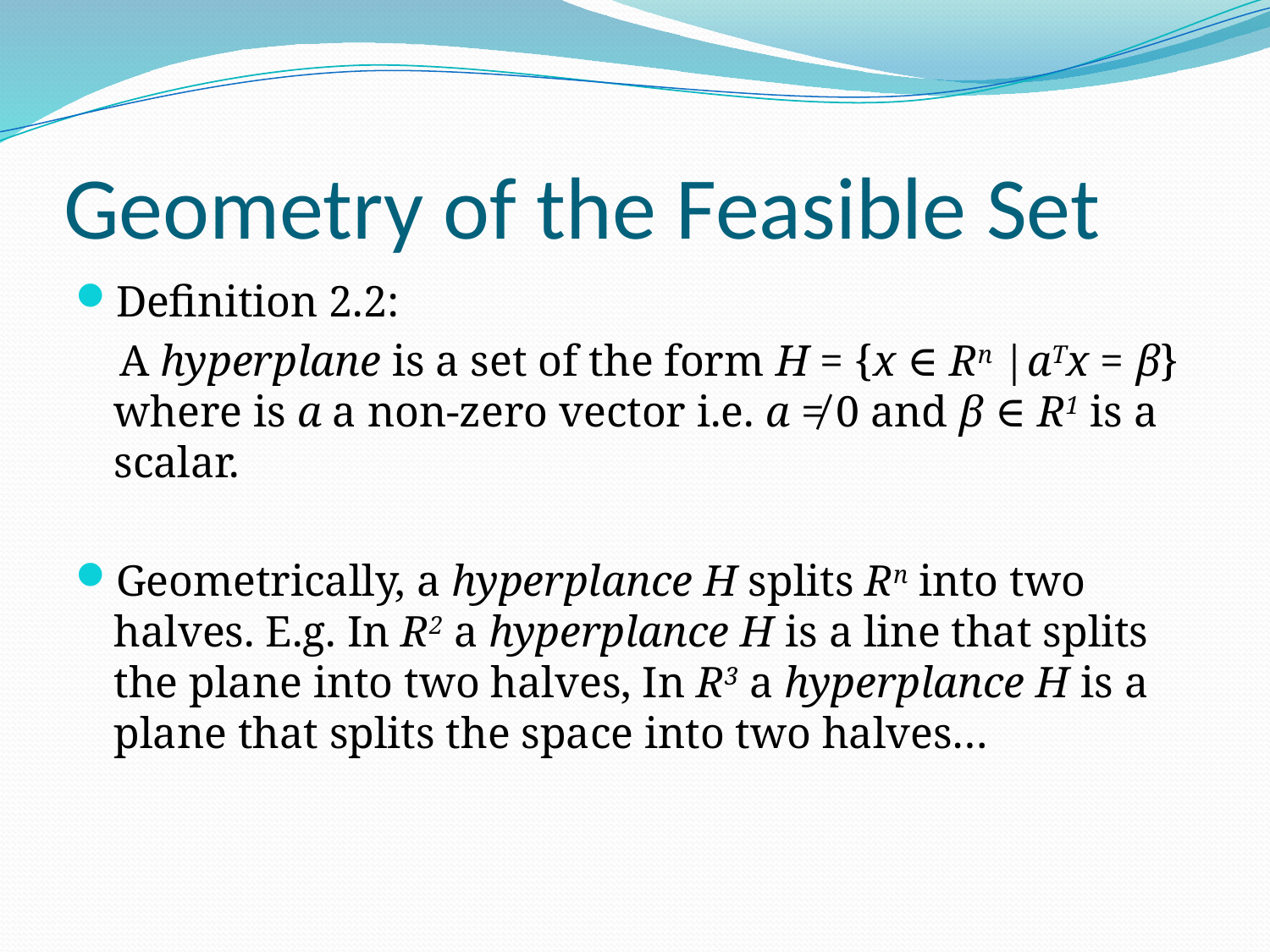

# Geometry of the Feasible Set
Definition 2.2:
    A hyperplane is a set of the form H = {x ∈ Rn |aTx = β} where is a a non-zero vector i.e. a ≠ 0 and β ∈ R1 is a scalar.

Geometrically, a hyperplance H splits Rn into two halves. E.g. In R2 a hyperplance H is a line that splits the plane into two halves, In R3 a hyperplance H is a plane that splits the space into two halves…